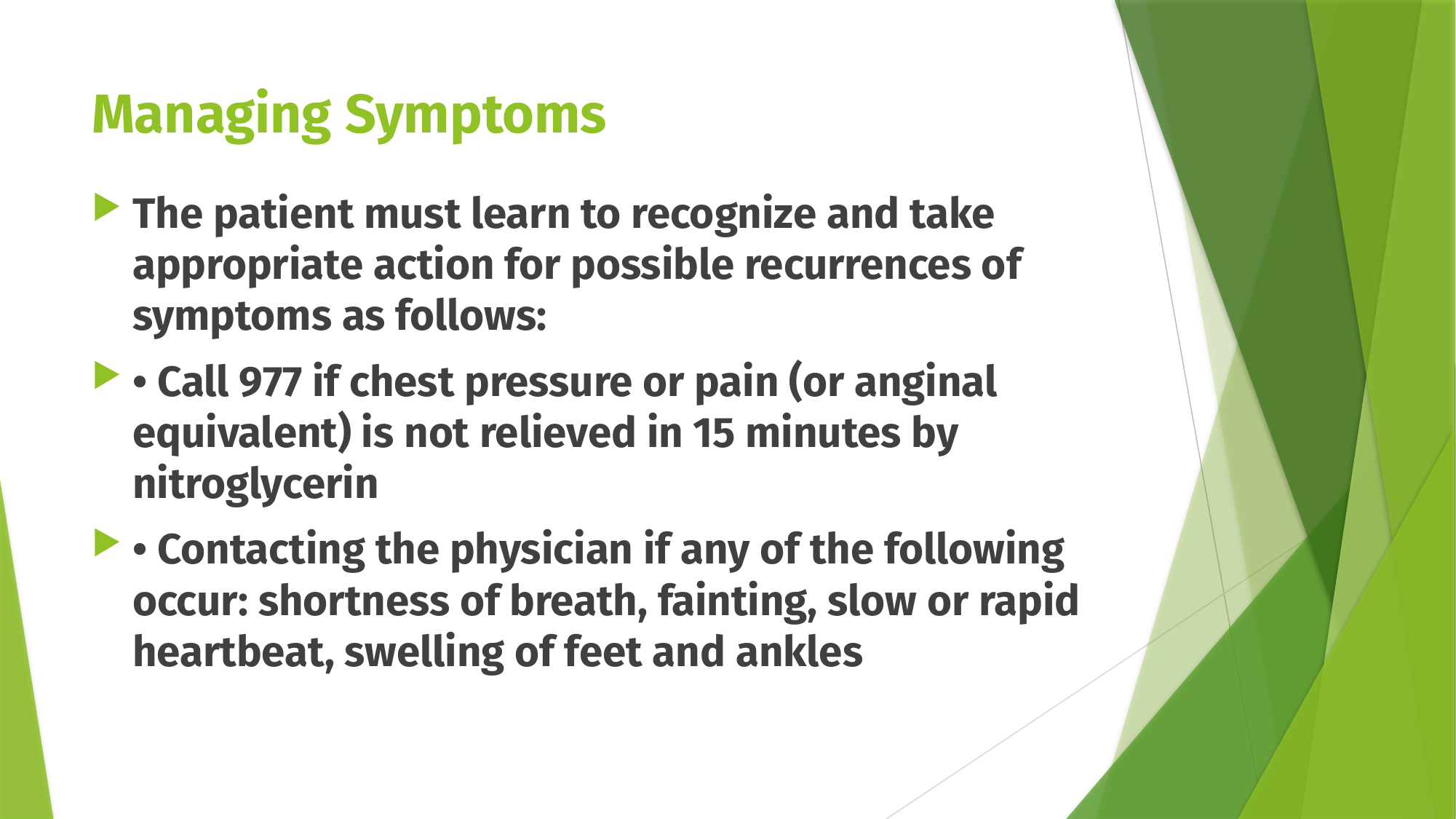

# Managing Symptoms
The patient must learn to recognize and take appropriate action for possible recurrences of symptoms as follows:
• Call 977 if chest pressure or pain (or anginal equivalent) is not relieved in 15 minutes by nitroglycerin
• Contacting the physician if any of the following occur: shortness of breath, fainting, slow or rapid heartbeat, swelling of feet and ankles